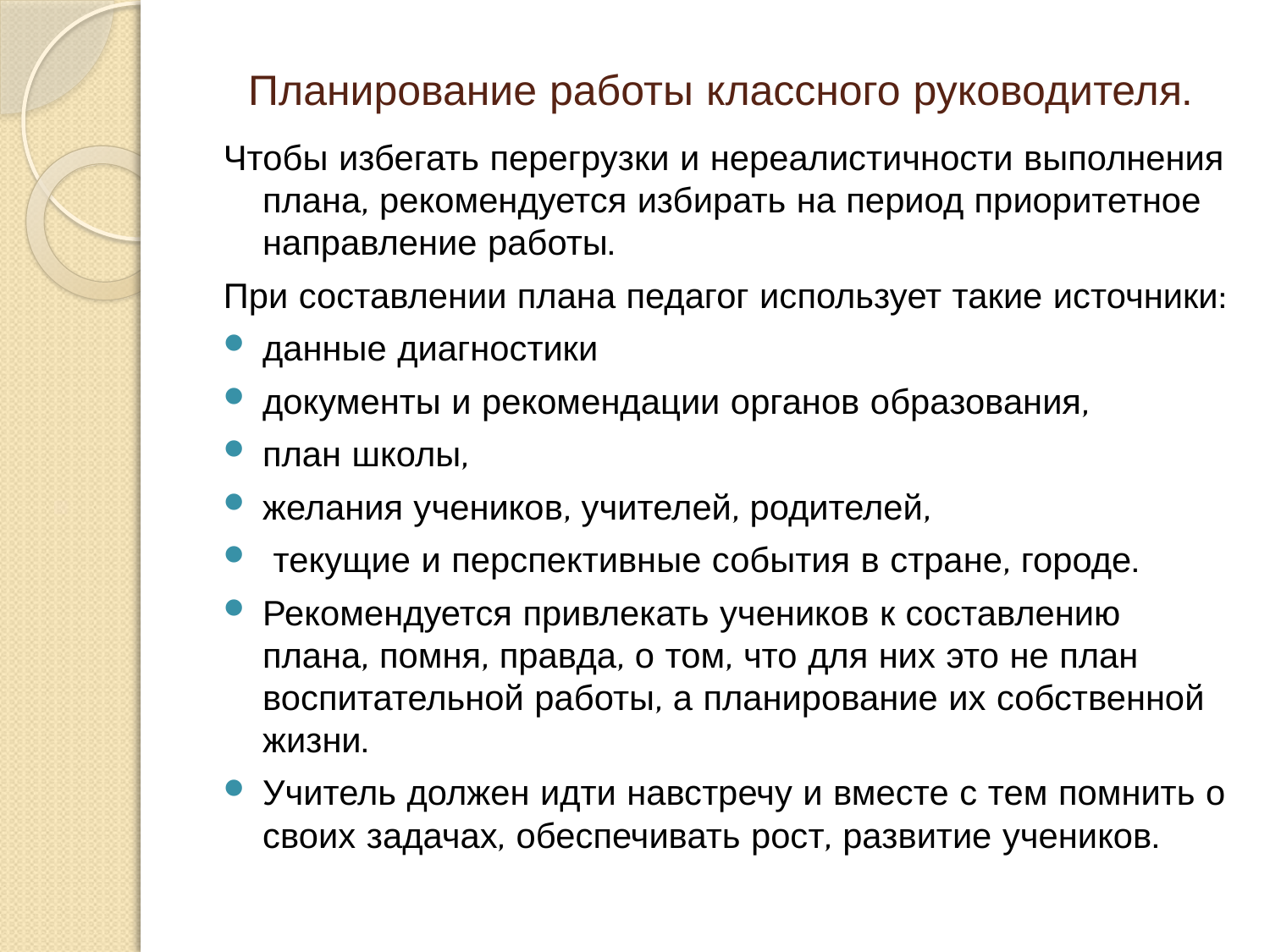

# Планирование работы классного руководителя.
Чтобы избегать перегрузки и нереалистичности выполнения плана, рекомендуется избирать на период приоритетное направление работы.
При составлении плана педагог использует такие источники:
данные диагностики
документы и рекомендации органов образования,
план школы,
желания учеников, учителей, родителей,
 текущие и перспективные события в стране, городе.
Рекомендуется привлекать учеников к составлению плана, помня, правда, о том, что для них это не план воспитательной работы, а планирование их собственной жизни.
Учитель должен идти навстречу и вместе с тем помнить о своих задачах, обеспечивать рост, развитие учеников.